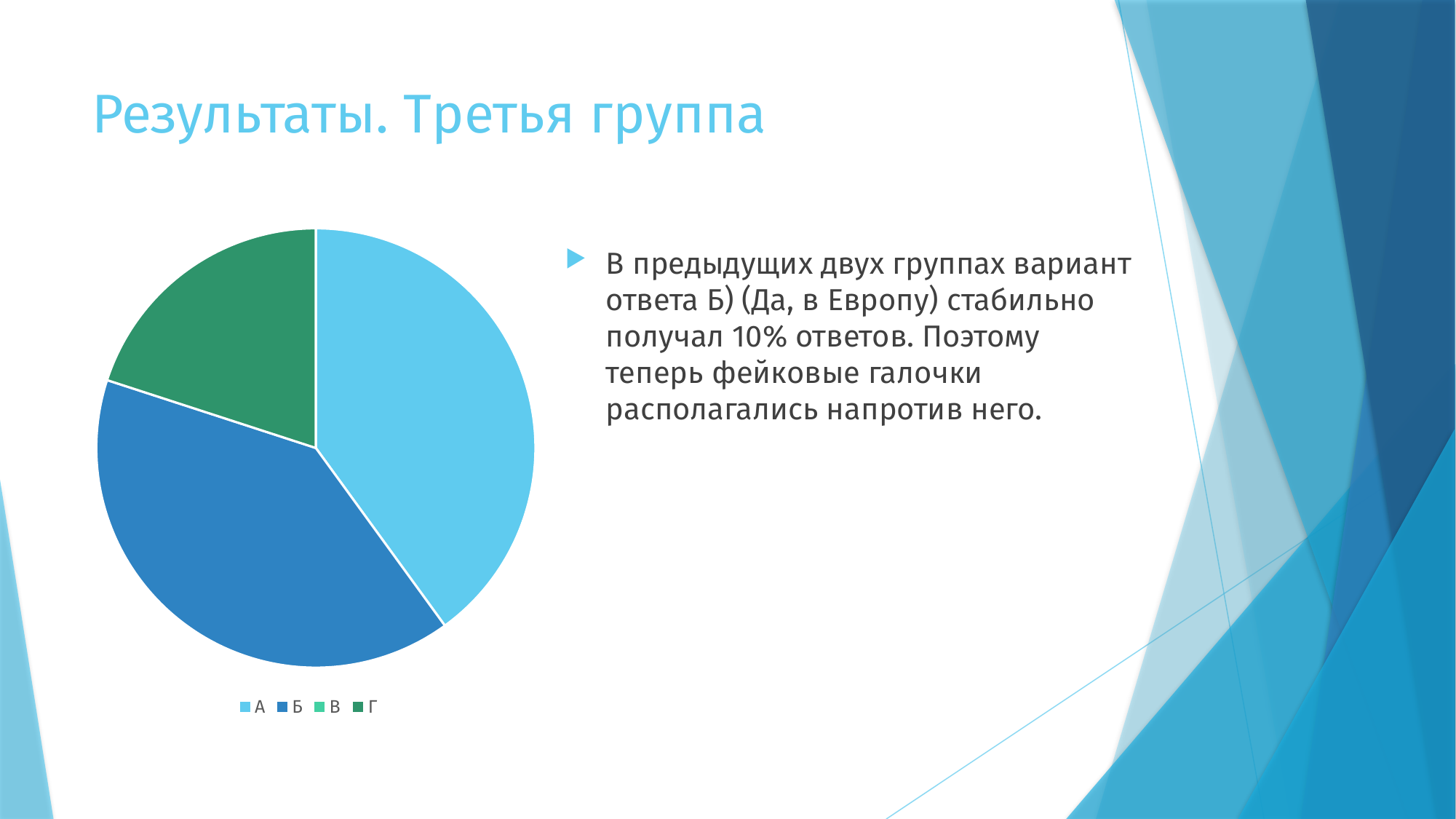

# Результаты. Третья группа

### Chart

| Category | Продажи |
|---|---|
| А | 4.0 |
| Б | 4.0 |
| В | 0.0 |
| Г | 2.0 |
В предыдущих двух группах вариант ответа Б) (Да, в Европу) стабильно получал 10% ответов. Поэтому теперь фейковые галочки располагались напротив него.